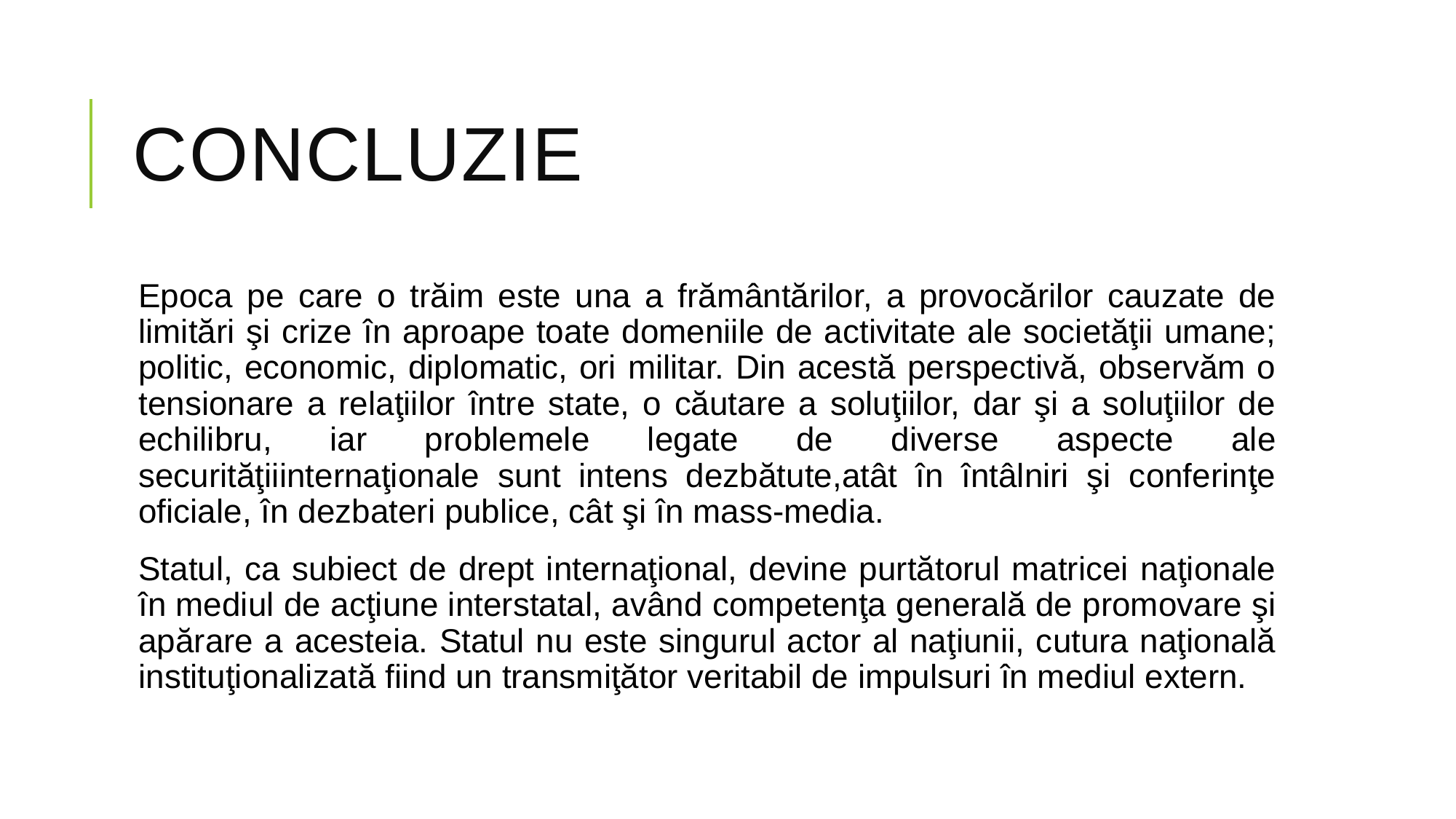

# Concluzie
Epoca pe care o trăim este una a frământărilor, a provocărilor cauzate de limitări şi crize în aproape toate domeniile de activitate ale societăţii umane; politic, economic, diplomatic, ori militar. Din acestă perspectivă, observăm o tensionare a relaţiilor între state, o căutare a soluţiilor, dar şi a soluţiilor de echilibru, iar problemele legate de diverse aspecte ale securităţiiinternaţionale sunt intens dezbătute,atât în întâlniri şi conferinţe oficiale, în dezbateri publice, cât şi în mass-media.
Statul, ca subiect de drept internaţional, devine purtătorul matricei naţionale în mediul de acţiune interstatal, având competenţa generală de promovare şi apărare a acesteia. Statul nu este singurul actor al naţiunii, cutura naţională instituţionalizată fiind un transmiţător veritabil de impulsuri în mediul extern.